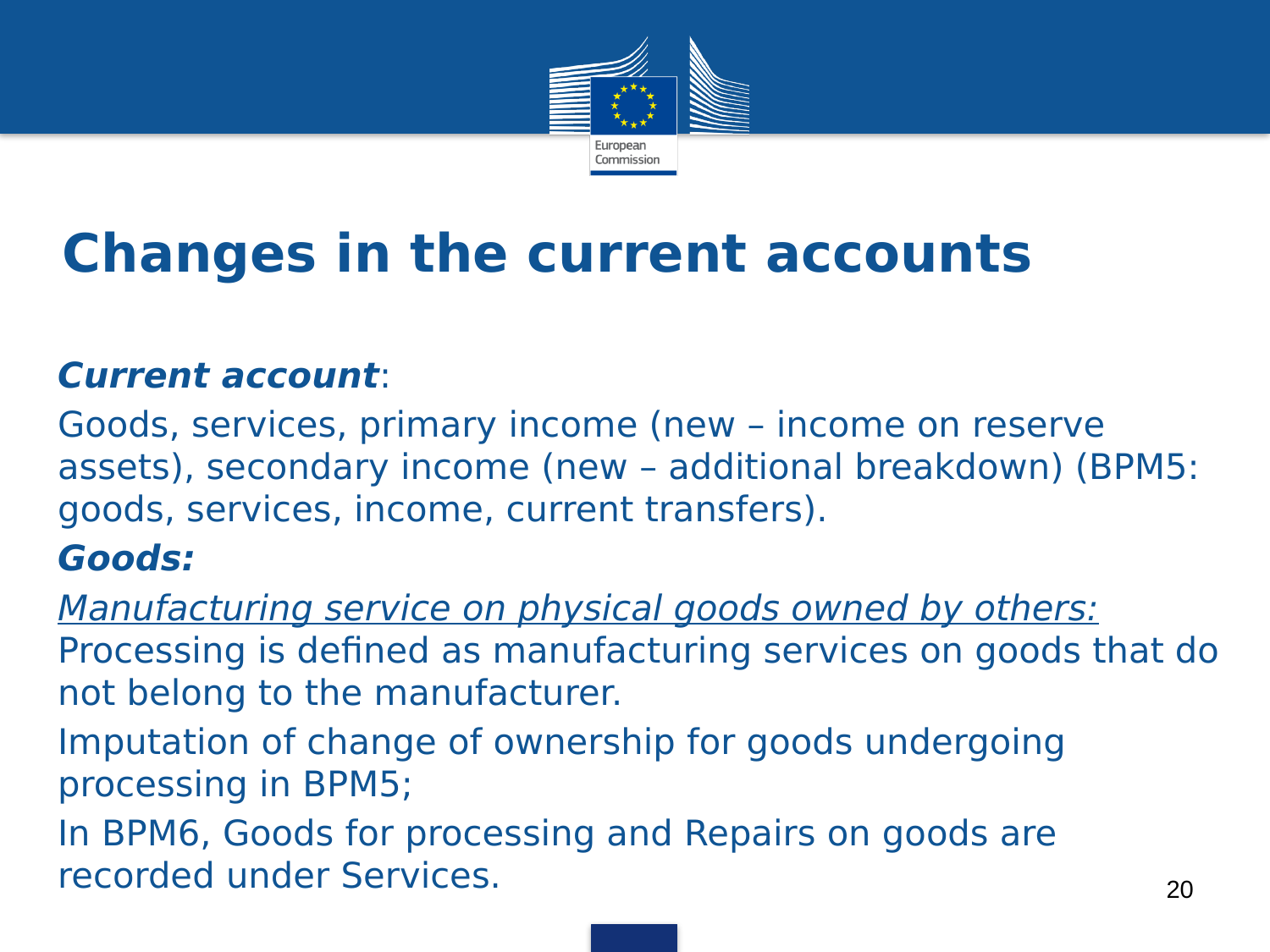

# Changes in the current accounts
Current account:
Goods, services, primary income (new – income on reserve assets), secondary income (new – additional breakdown) (BPM5: goods, services, income, current transfers).
Goods:
Manufacturing service on physical goods owned by others: Processing is defined as manufacturing services on goods that do not belong to the manufacturer.
Imputation of change of ownership for goods undergoing processing in BPM5;
In BPM6, Goods for processing and Repairs on goods are recorded under Services.
20